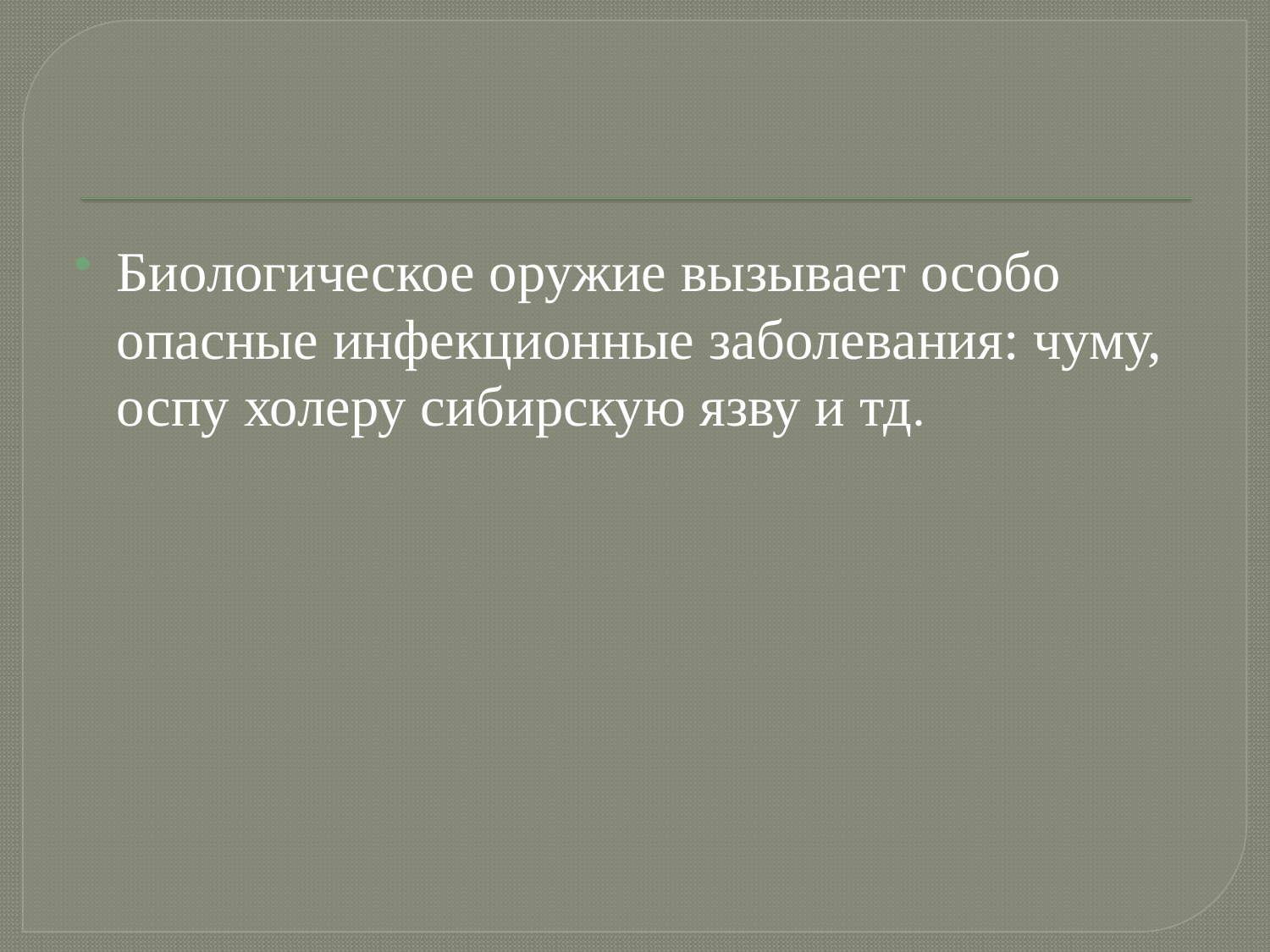

#
Биологическое оружие вызывает особо опасные инфекционные заболевания: чуму, оспу холеру сибирскую язву и тд.